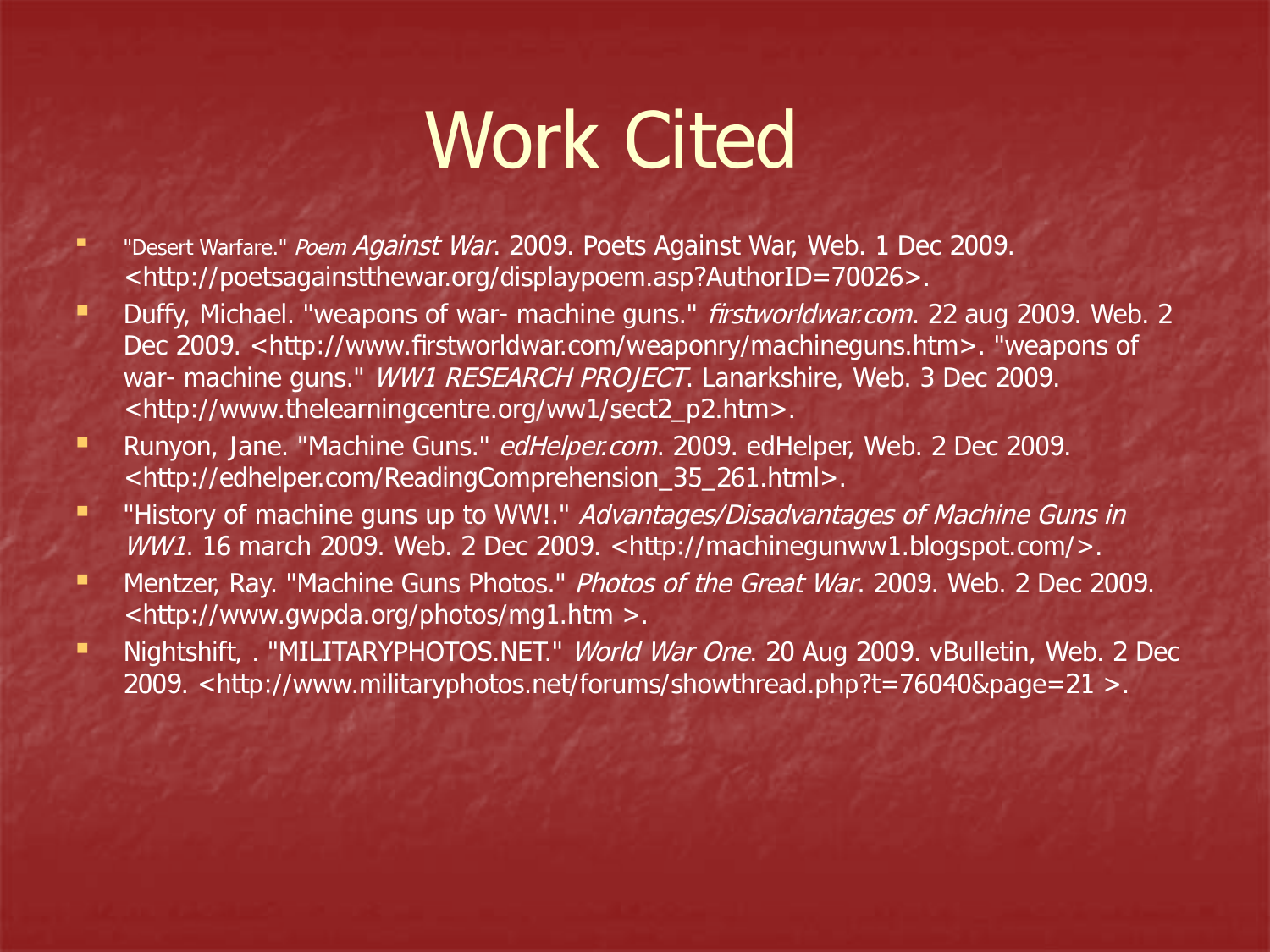

Work Cited
"Desert Warfare." Poem Against War. 2009. Poets Against War, Web. 1 Dec 2009. <http://poetsagainstthewar.org/displaypoem.asp?AuthorID=70026>.
Duffy, Michael. "weapons of war- machine guns." firstworldwar.com. 22 aug 2009. Web. 2 Dec 2009. <http://www.firstworldwar.com/weaponry/machineguns.htm>. "weapons of war- machine guns." WW1 RESEARCH PROJECT. Lanarkshire, Web. 3 Dec 2009. <http://www.thelearningcentre.org/ww1/sect2_p2.htm>.
Runyon, Jane. "Machine Guns." edHelper.com. 2009. edHelper, Web. 2 Dec 2009. <http://edhelper.com/ReadingComprehension_35_261.html>.
"History of machine guns up to WW!." Advantages/Disadvantages of Machine Guns in WW1. 16 march 2009. Web. 2 Dec 2009. <http://machinegunww1.blogspot.com/>.
Mentzer, Ray. "Machine Guns Photos." Photos of the Great War. 2009. Web. 2 Dec 2009. <http://www.gwpda.org/photos/mg1.htm >.
Nightshift, . "MILITARYPHOTOS.NET." World War One. 20 Aug 2009. vBulletin, Web. 2 Dec 2009. <http://www.militaryphotos.net/forums/showthread.php?t=76040&page=21 >.